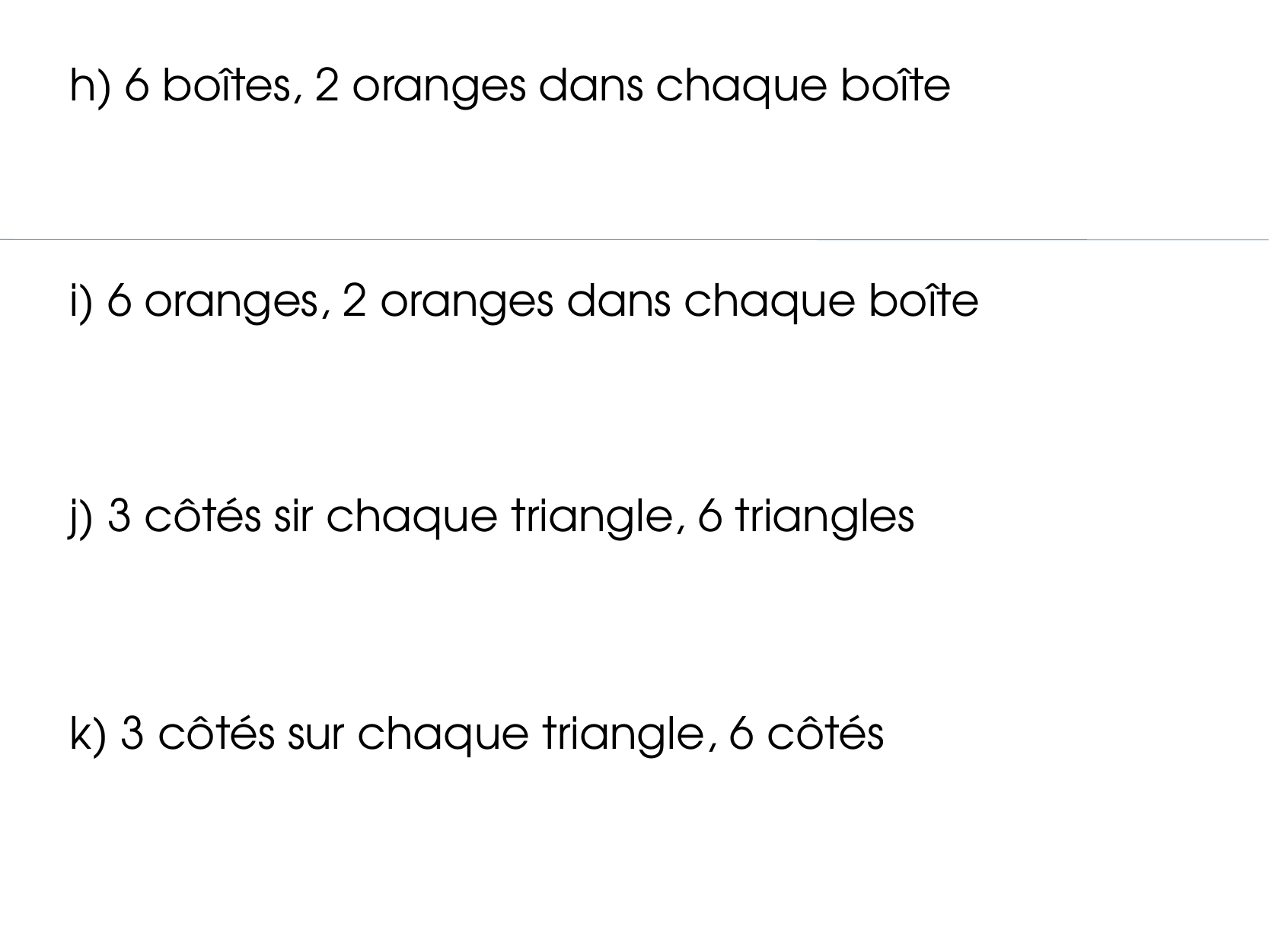

h) 6 boîtes, 2 oranges dans chaque boîte
i) 6 oranges, 2 oranges dans chaque boîte
j) 3 côtés sir chaque triangle, 6 triangles
k) 3 côtés sur chaque triangle, 6 côtés